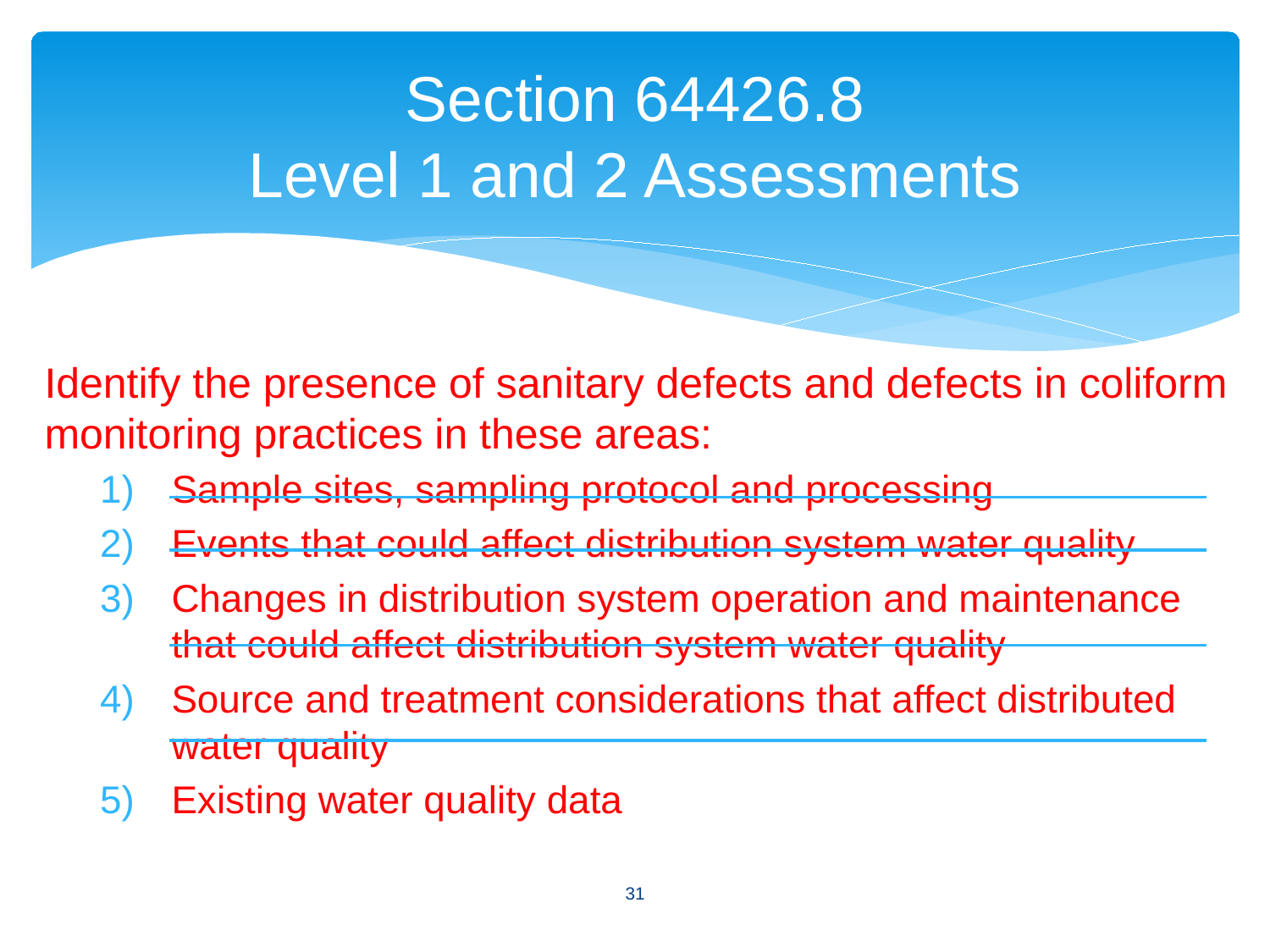

# Section 64426.8 Level 1 and 2 Assessments
Identify the presence of sanitary defects and defects in coliform monitoring practices in these areas:
Sample sites, sampling protocol and processing
Events that could affect distribution system water quality
Changes in distribution system operation and maintenance that could affect distribution system water quality
Source and treatment considerations that affect distributed water quality
Existing water quality data

31